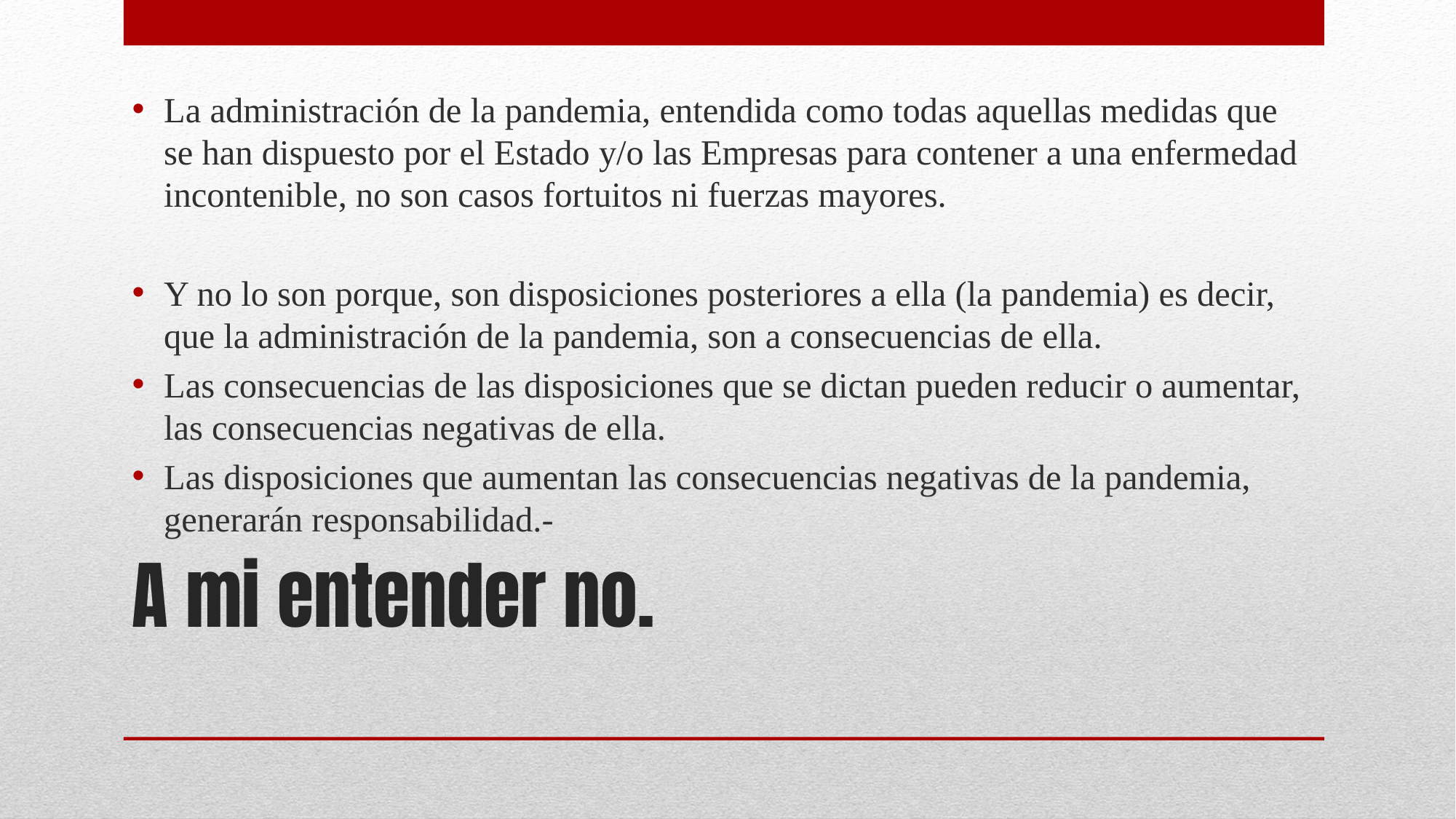

La administración de la pandemia, entendida como todas aquellas medidas que se han dispuesto por el Estado y/o las Empresas para contener a una enfermedad incontenible, no son casos fortuitos ni fuerzas mayores.

Y no lo son porque, son disposiciones posteriores a ella (la pandemia) es decir, que la administración de la pandemia, son a consecuencias de ella.
Las consecuencias de las disposiciones que se dictan pueden reducir o aumentar, las consecuencias negativas de ella.
Las disposiciones que aumentan las consecuencias negativas de la pandemia, generarán responsabilidad.-

# A mi entender no.